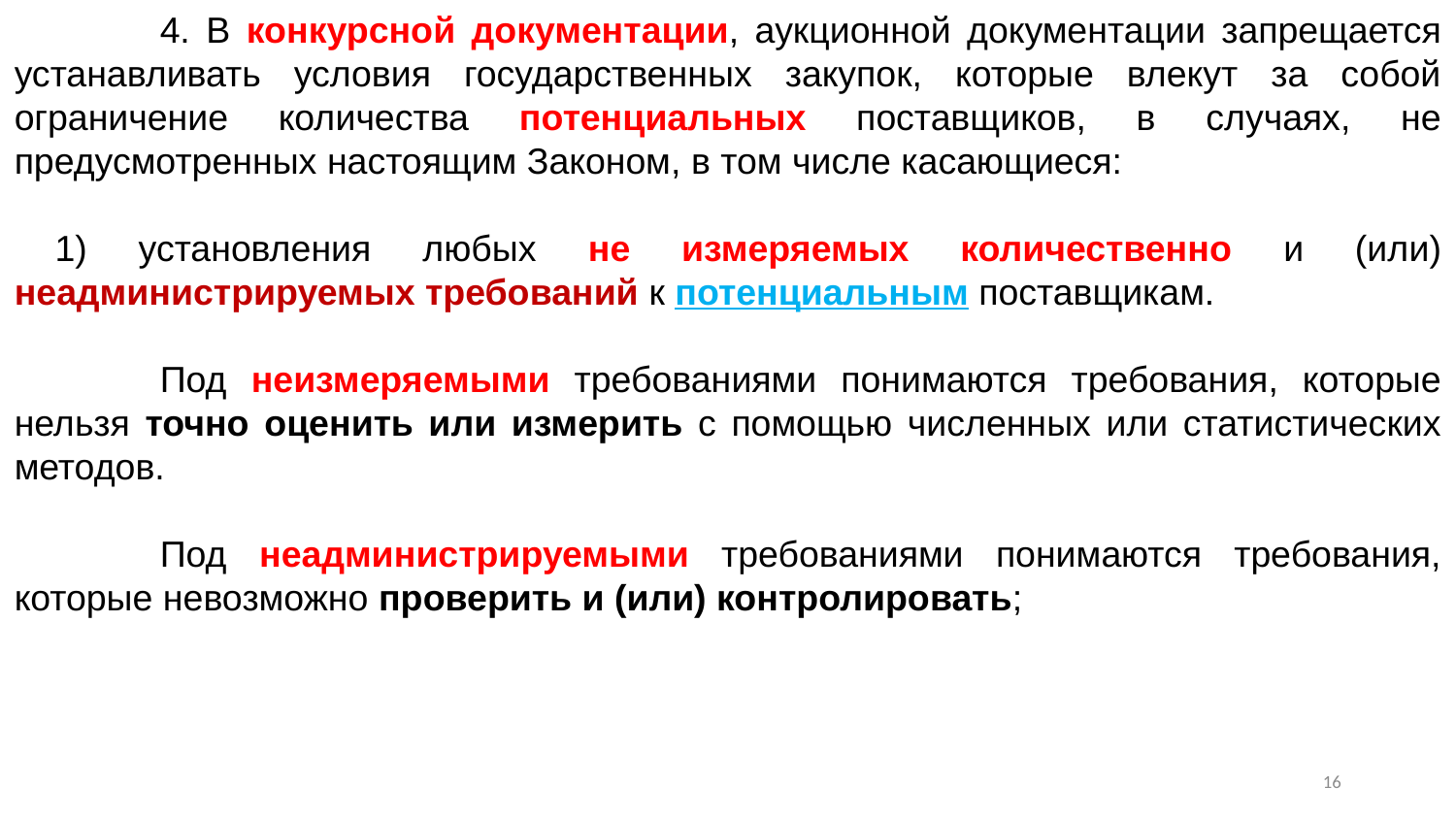

4. В конкурсной документации, аукционной документации запрещается устанавливать условия государственных закупок, которые влекут за собой ограничение количества потенциальных поставщиков, в случаях, не предусмотренных настоящим Законом, в том числе касающиеся:

    1) установления любых не измеряемых количественно и (или) неадминистрируемых требований к потенциальным поставщикам.

	Под неизмеряемыми требованиями понимаются требования, которые нельзя точно оценить или измерить с помощью численных или статистических методов.

	Под неадминистрируемыми требованиями понимаются требования, которые невозможно проверить и (или) контролировать;
16